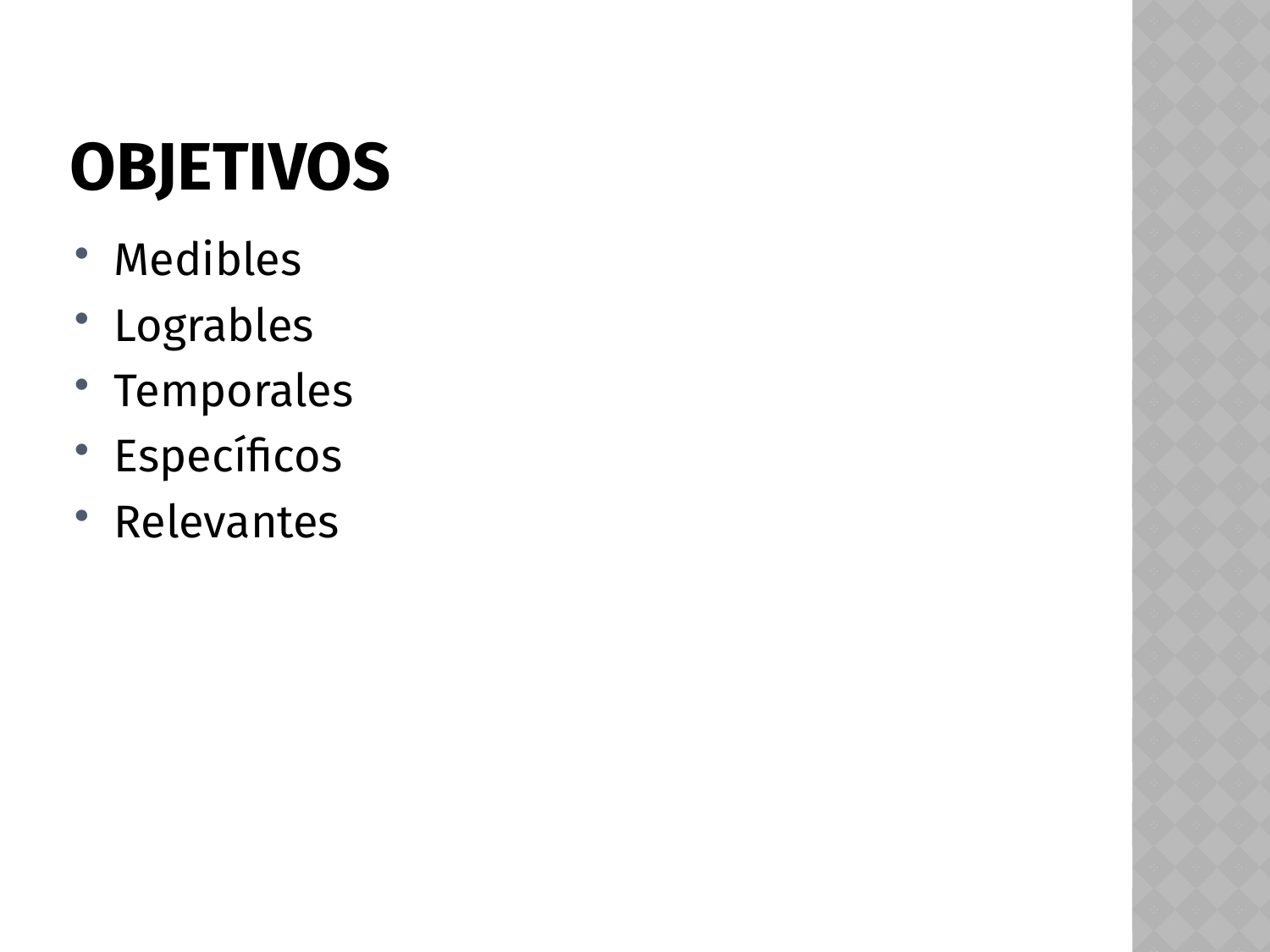

# Objetivos
Medibles
Logrables
Temporales
Específicos
Relevantes